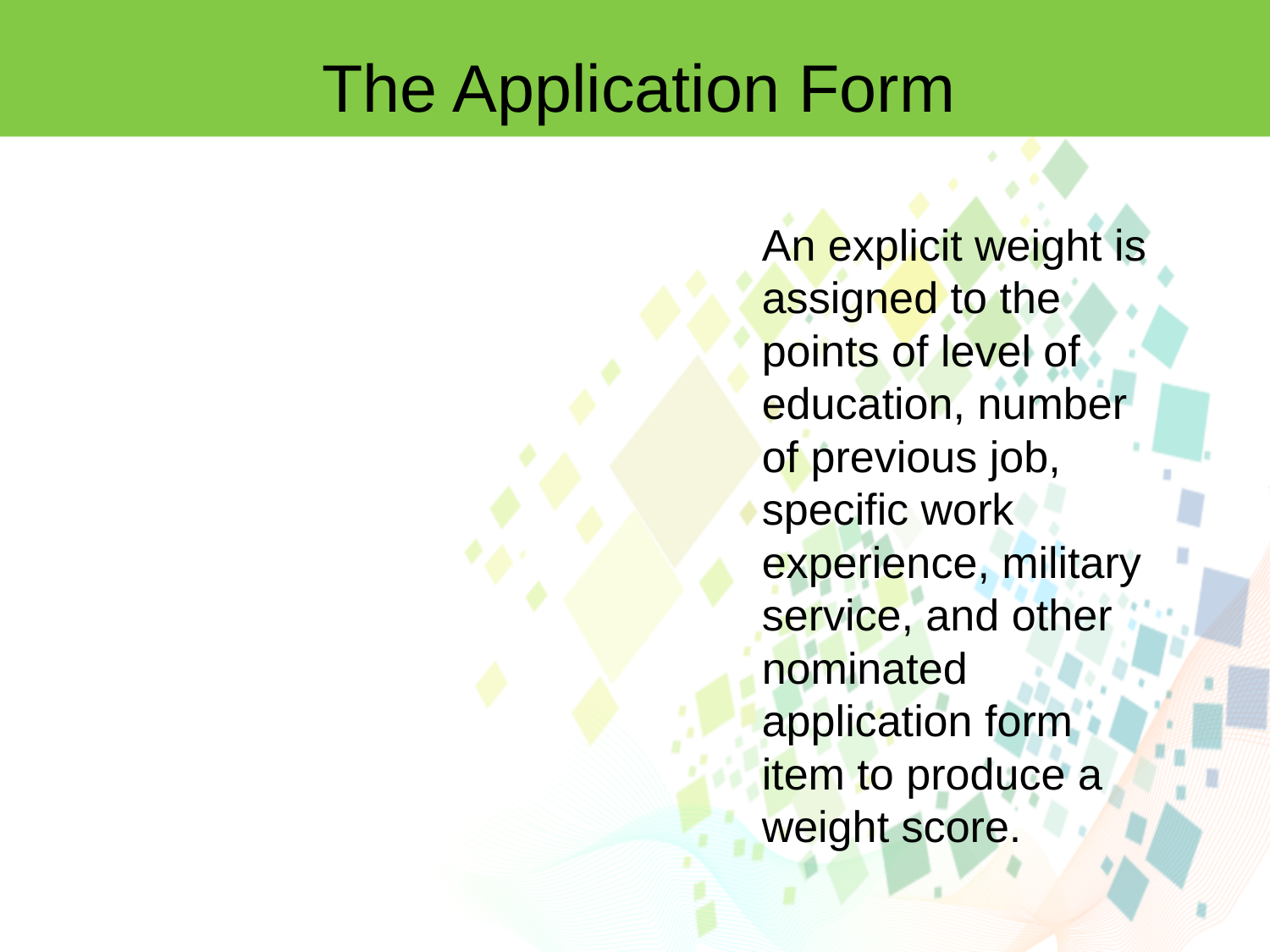

The Application Form
An explicit weight is assigned to the points of level of education, number of previous job, specific work experience, military service, and other nominated application form item to produce a weight score.